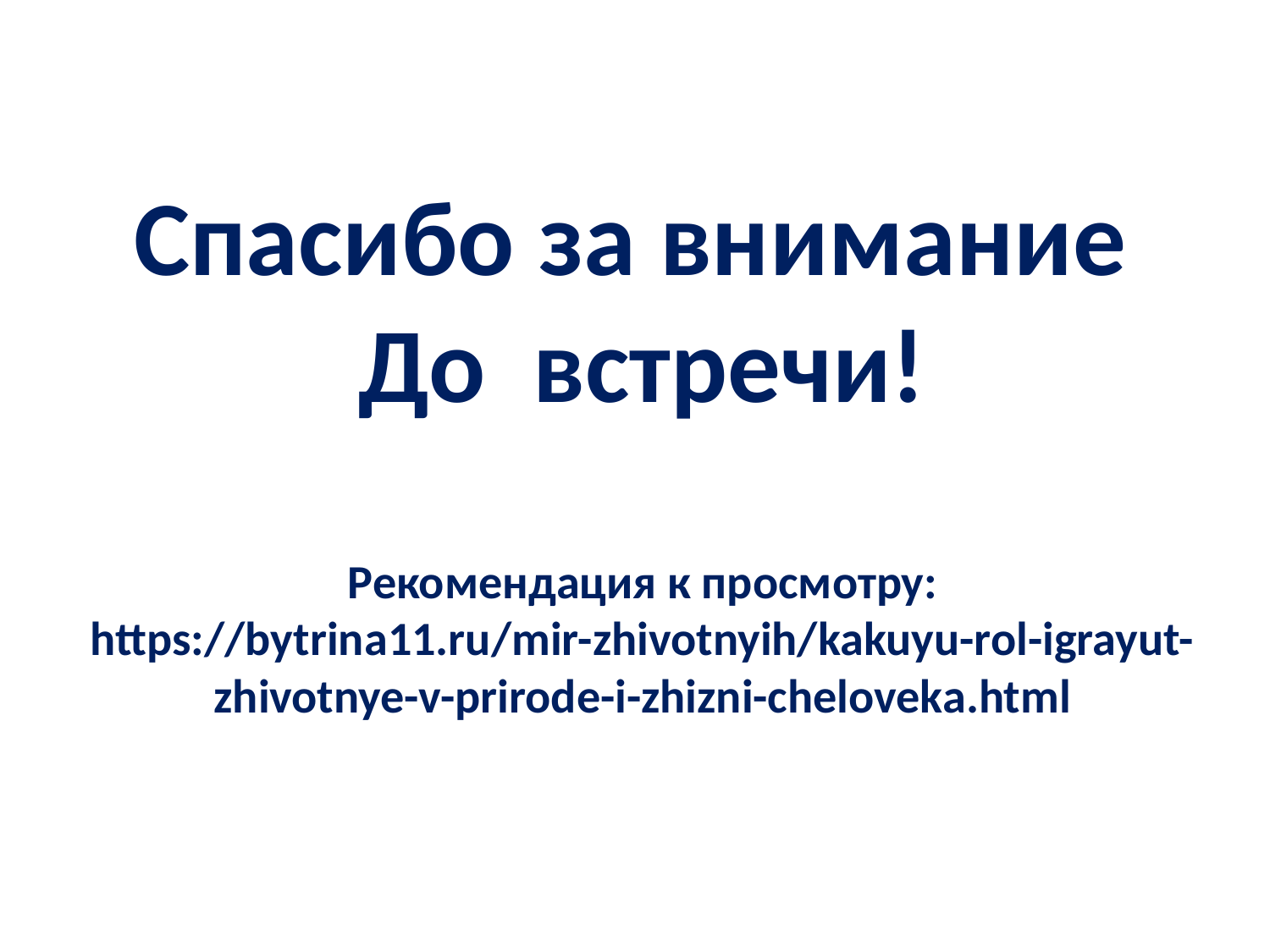

# Спасибо за внимание До  встречи! Рекомендация к просмотру: https://bytrina11.ru/mir-zhivotnyih/kakuyu-rol-igrayut-zhivotnye-v-prirode-i-zhizni-cheloveka.html